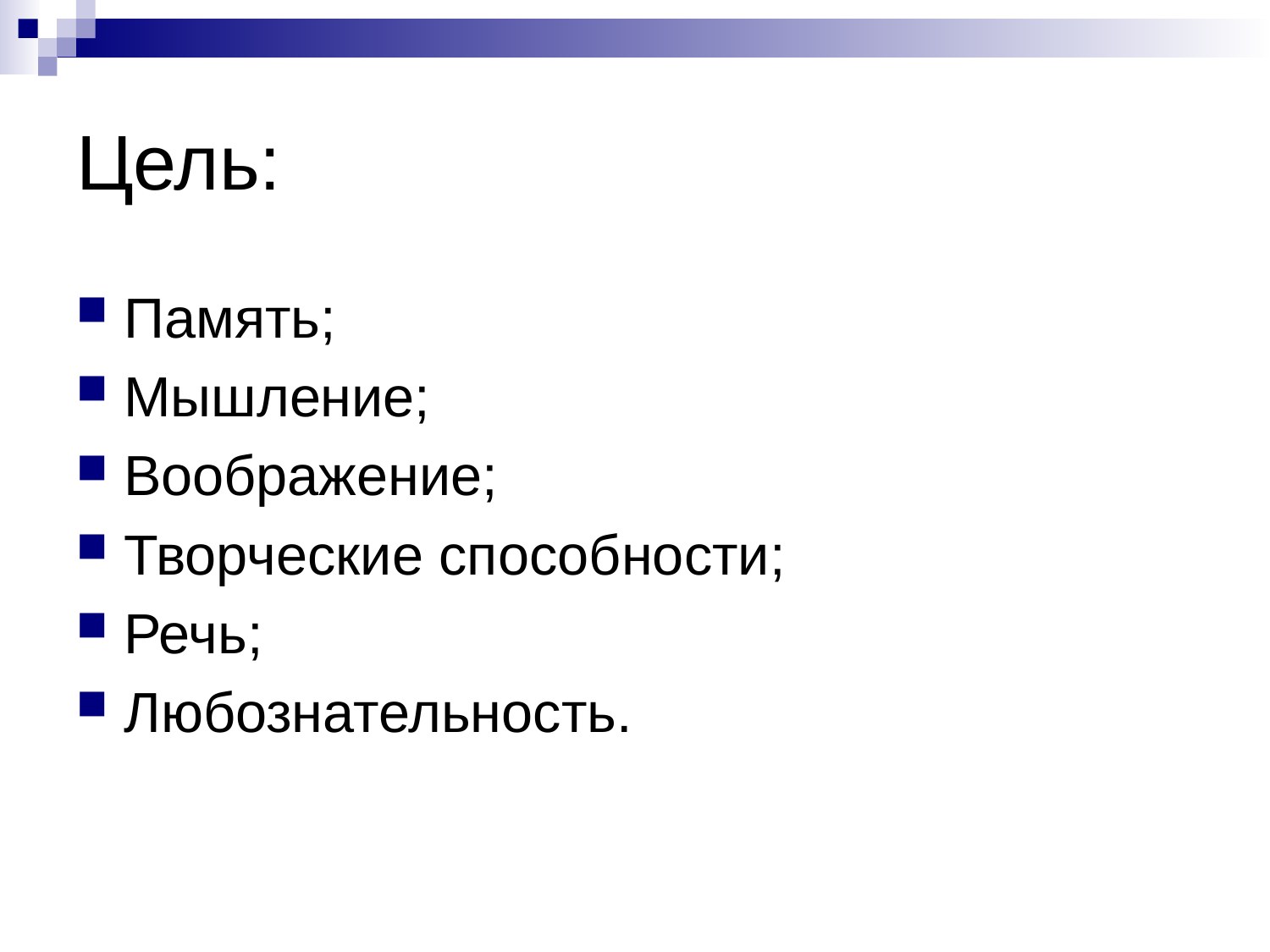

# Цель:
Память;
Мышление;
Воображение;
Творческие способности;
Речь;
Любознательность.